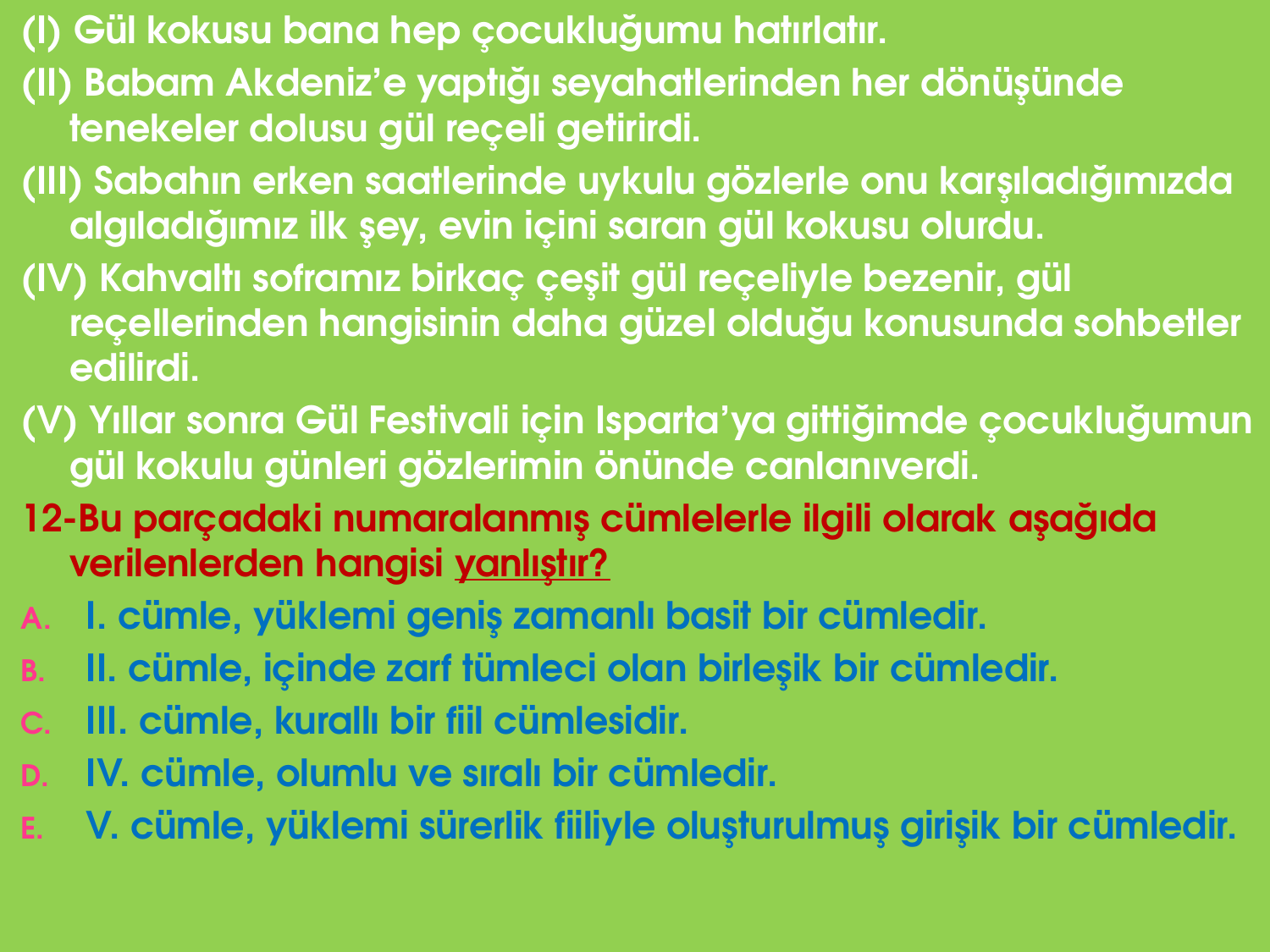

(I) Gül kokusu bana hep çocukluğumu hatırlatır.
(II) Babam Akdeniz’e yaptığı seyahatlerinden her dönüşünde tenekeler dolusu gül reçeli getirirdi.
(III) Sabahın erken saatlerinde uykulu gözlerle onu karşıladığımızda algıladığımız ilk şey, evin içini saran gül kokusu olurdu.
(IV) Kahvaltı soframız birkaç çeşit gül reçeliyle bezenir, gül reçellerinden hangisinin daha güzel olduğu konusunda sohbetler edilirdi.
(V) Yıllar sonra Gül Festivali için Isparta’ya gittiğimde çocukluğumun gül kokulu günleri gözlerimin önünde canlanıverdi.
12-Bu parçadaki numaralanmış cümlelerle ilgili olarak aşağıda verilenlerden hangisi yanlıştır?
I. cümle, yüklemi geniş zamanlı basit bir cümledir.
II. cümle, içinde zarf tümleci olan birleşik bir cümledir.
III. cümle, kurallı bir fiil cümlesidir.
IV. cümle, olumlu ve sıralı bir cümledir.
V. cümle, yüklemi sürerlik fiiliyle oluşturulmuş girişik bir cümledir.